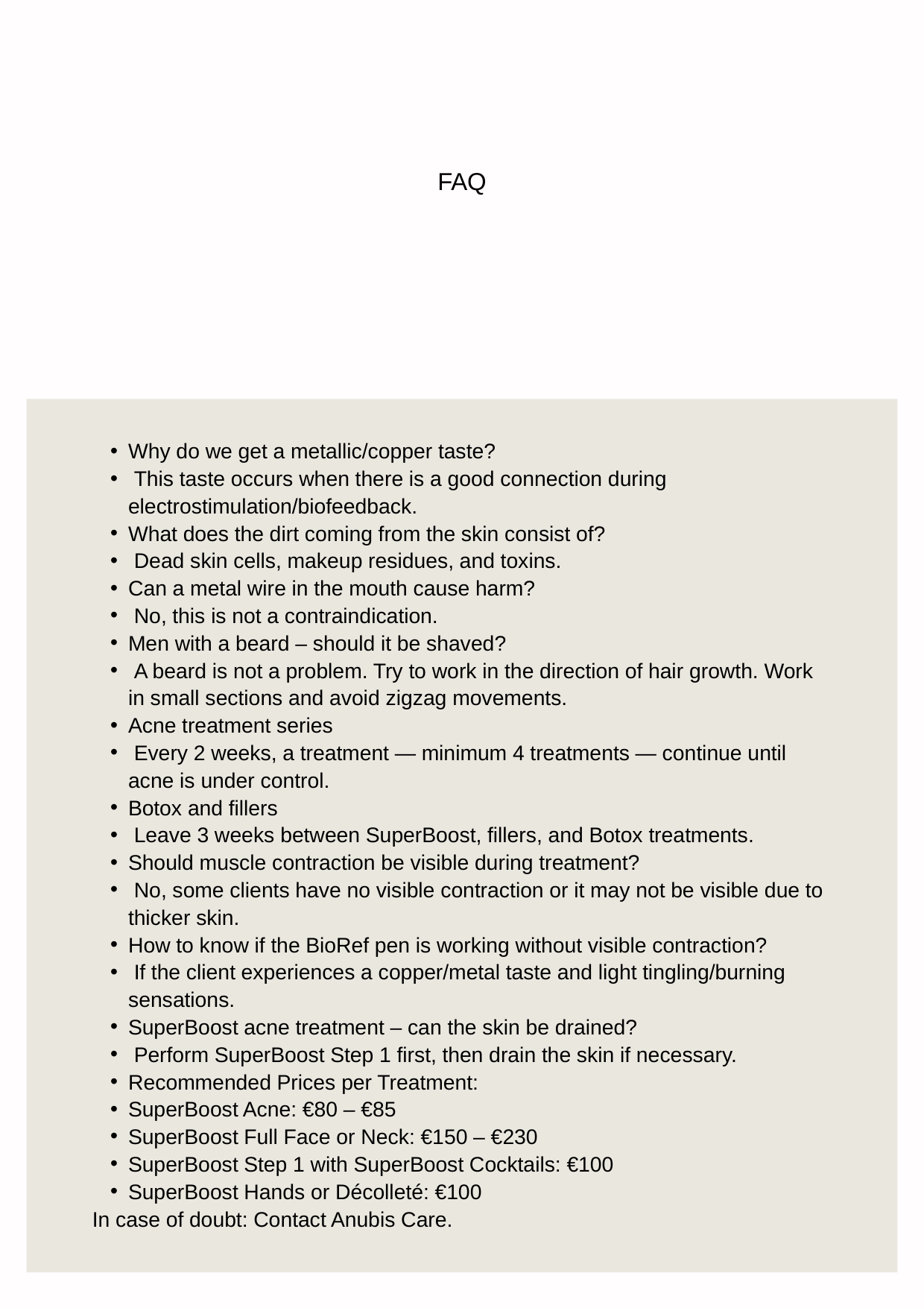

FAQ

Why do we get a metallic/copper taste?
 This taste occurs when there is a good connection during electrostimulation/biofeedback.
What does the dirt coming from the skin consist of?
 Dead skin cells, makeup residues, and toxins.
Can a metal wire in the mouth cause harm?
 No, this is not a contraindication.
Men with a beard – should it be shaved?
 A beard is not a problem. Try to work in the direction of hair growth. Work in small sections and avoid zigzag movements.
Acne treatment series
 Every 2 weeks, a treatment — minimum 4 treatments — continue until acne is under control.
Botox and fillers
 Leave 3 weeks between SuperBoost, fillers, and Botox treatments.
Should muscle contraction be visible during treatment?
 No, some clients have no visible contraction or it may not be visible due to thicker skin.
How to know if the BioRef pen is working without visible contraction?
 If the client experiences a copper/metal taste and light tingling/burning sensations.
SuperBoost acne treatment – can the skin be drained?
 Perform SuperBoost Step 1 first, then drain the skin if necessary.
Recommended Prices per Treatment:
SuperBoost Acne: €80 – €85
SuperBoost Full Face or Neck: €150 – €230
SuperBoost Step 1 with SuperBoost Cocktails: €100
SuperBoost Hands or Décolleté: €100
In case of doubt: Contact Anubis Care.